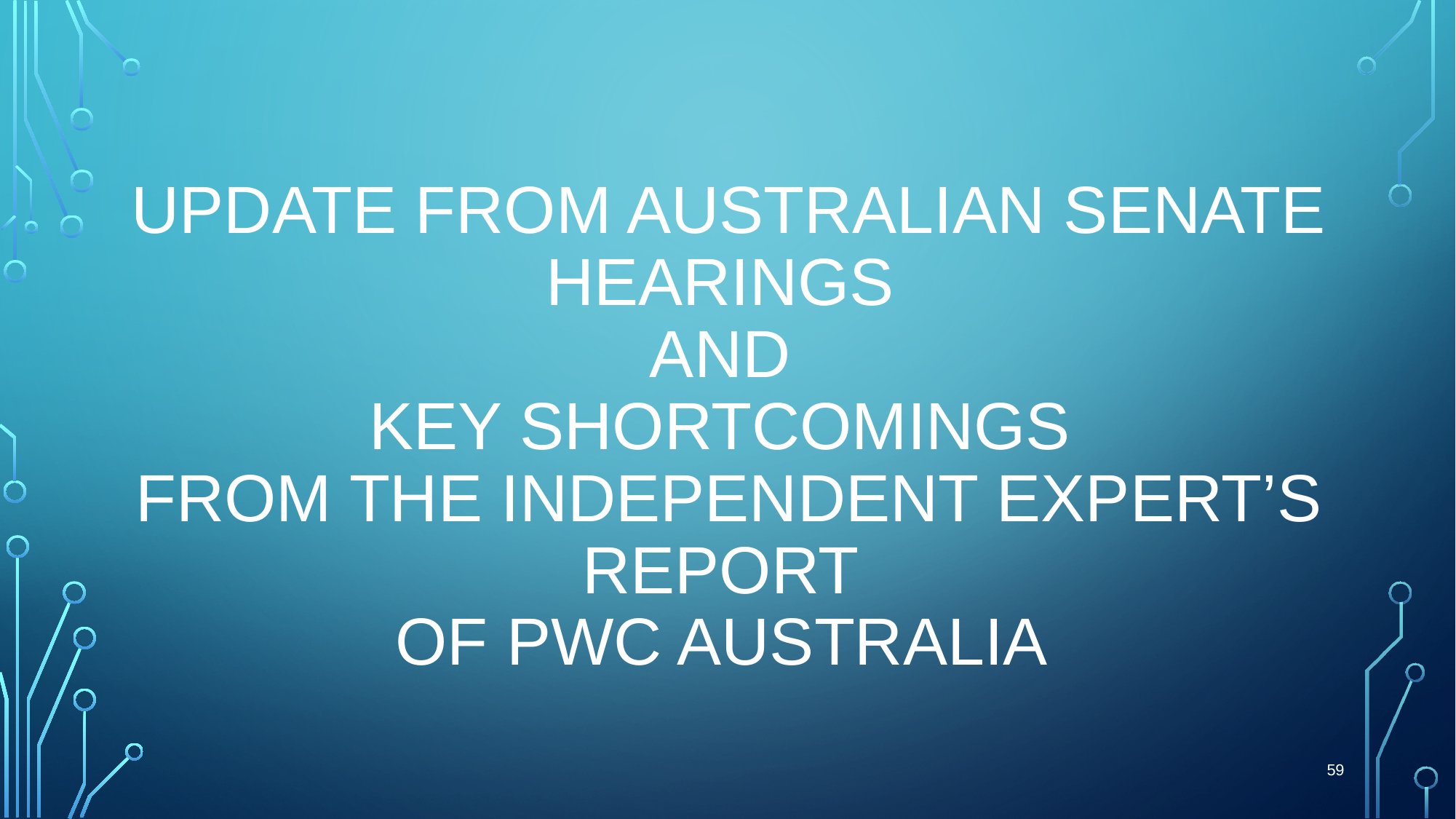

# Update from AUSTRALIAN SENATE Hearings and key shortcomings FROM THE Independent expert’s report of PwC Australia
59